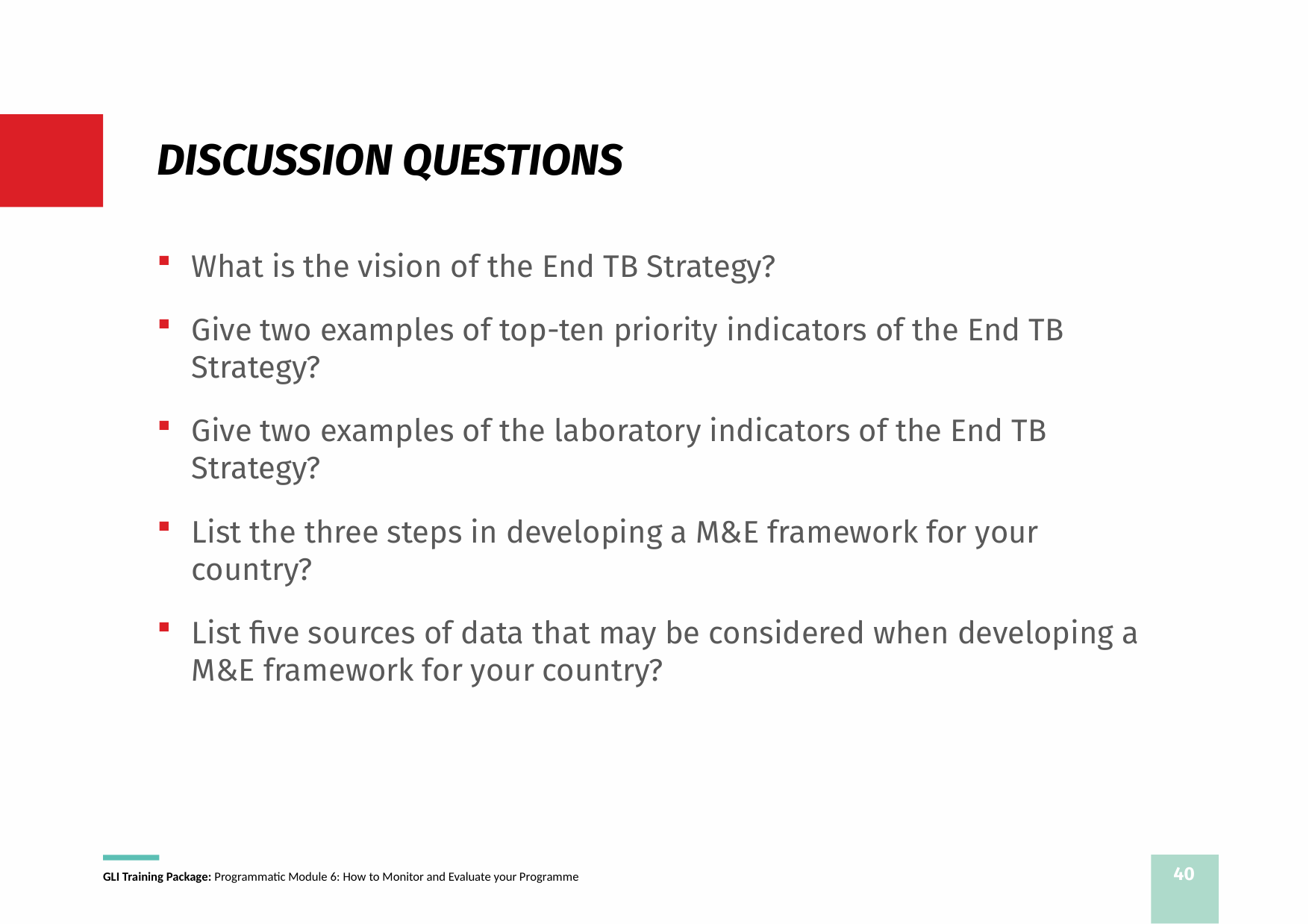

# DISCUSSION QUESTIONS
What is the vision of the End TB Strategy?
Give two examples of top-ten priority indicators of the End TB Strategy?
Give two examples of the laboratory indicators of the End TB Strategy?
List the three steps in developing a M&E framework for your country?
List five sources of data that may be considered when developing a M&E framework for your country?